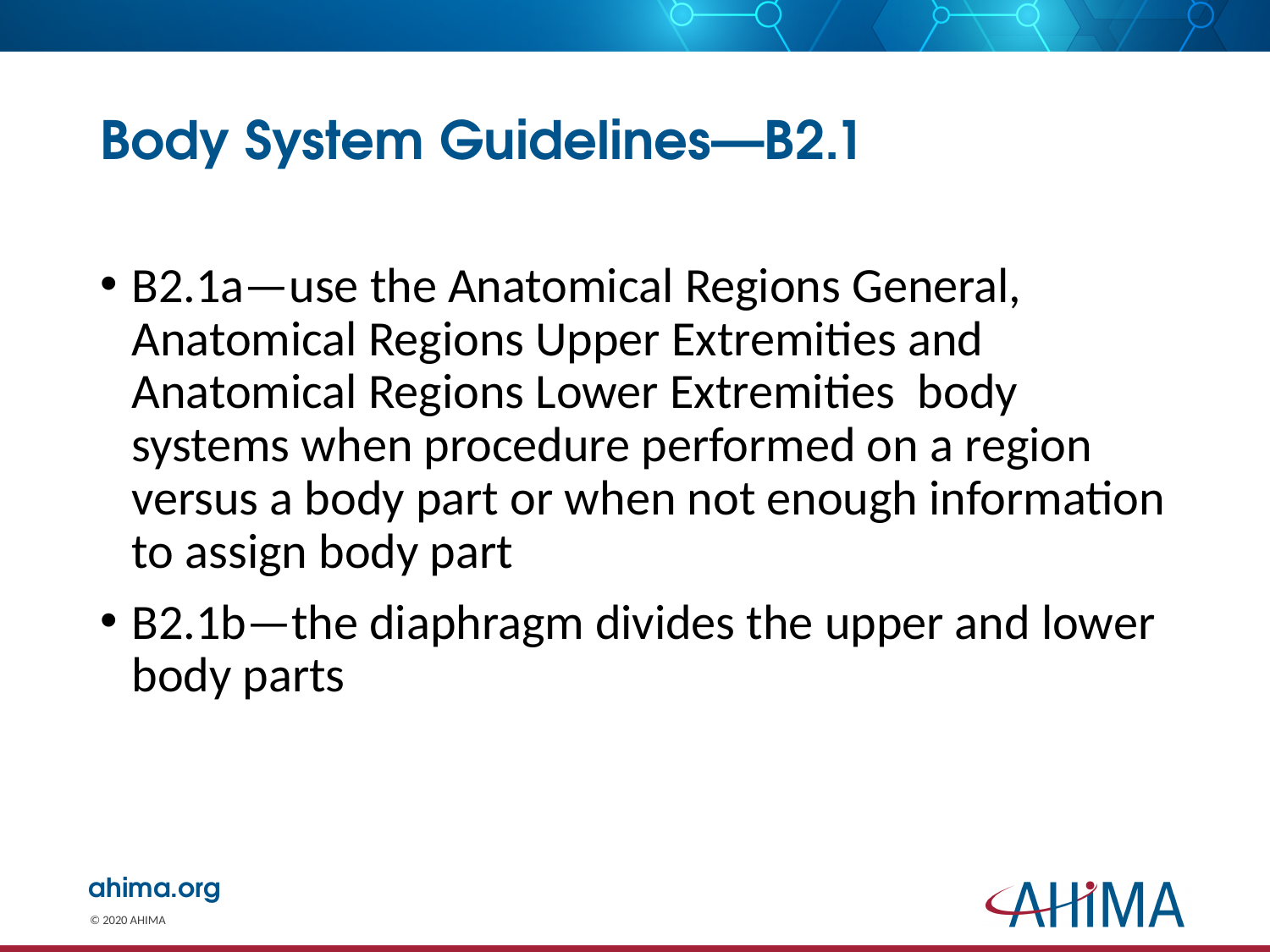

# Body System Guidelines—B2.1
B2.1a—use the Anatomical Regions General, Anatomical Regions Upper Extremities and Anatomical Regions Lower Extremities  body systems when procedure performed on a region versus a body part or when not enough information to assign body part
B2.1b—the diaphragm divides the upper and lower body parts